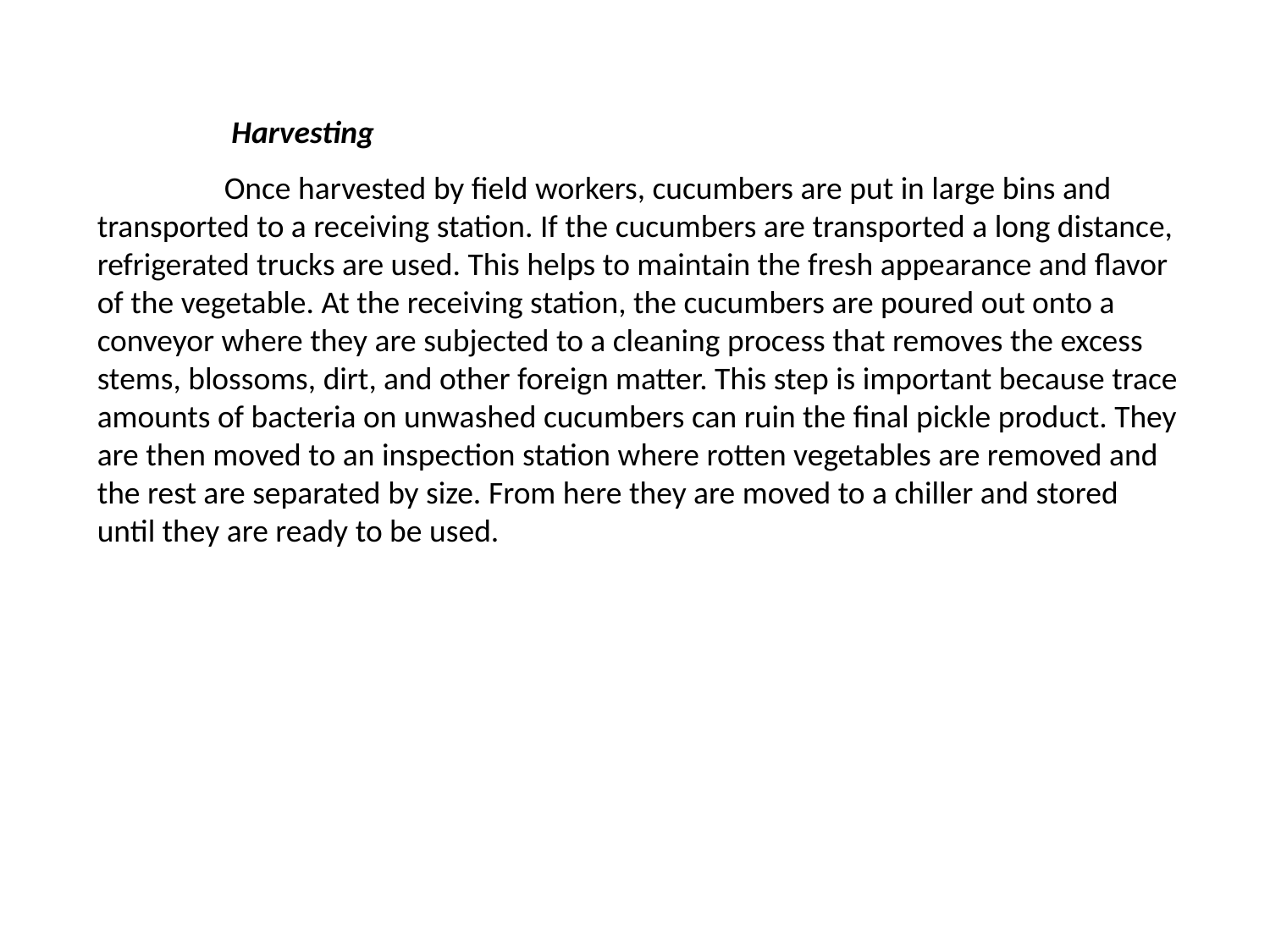

Harvesting
	Once harvested by field workers, cucumbers are put in large bins and transported to a receiving station. If the cucumbers are transported a long distance, refrigerated trucks are used. This helps to maintain the fresh appearance and flavor of the vegetable. At the receiving station, the cucumbers are poured out onto a conveyor where they are subjected to a cleaning process that removes the excess stems, blossoms, dirt, and other foreign matter. This step is important because trace amounts of bacteria on unwashed cucumbers can ruin the final pickle product. They are then moved to an inspection station where rotten vegetables are removed and the rest are separated by size. From here they are moved to a chiller and stored until they are ready to be used.